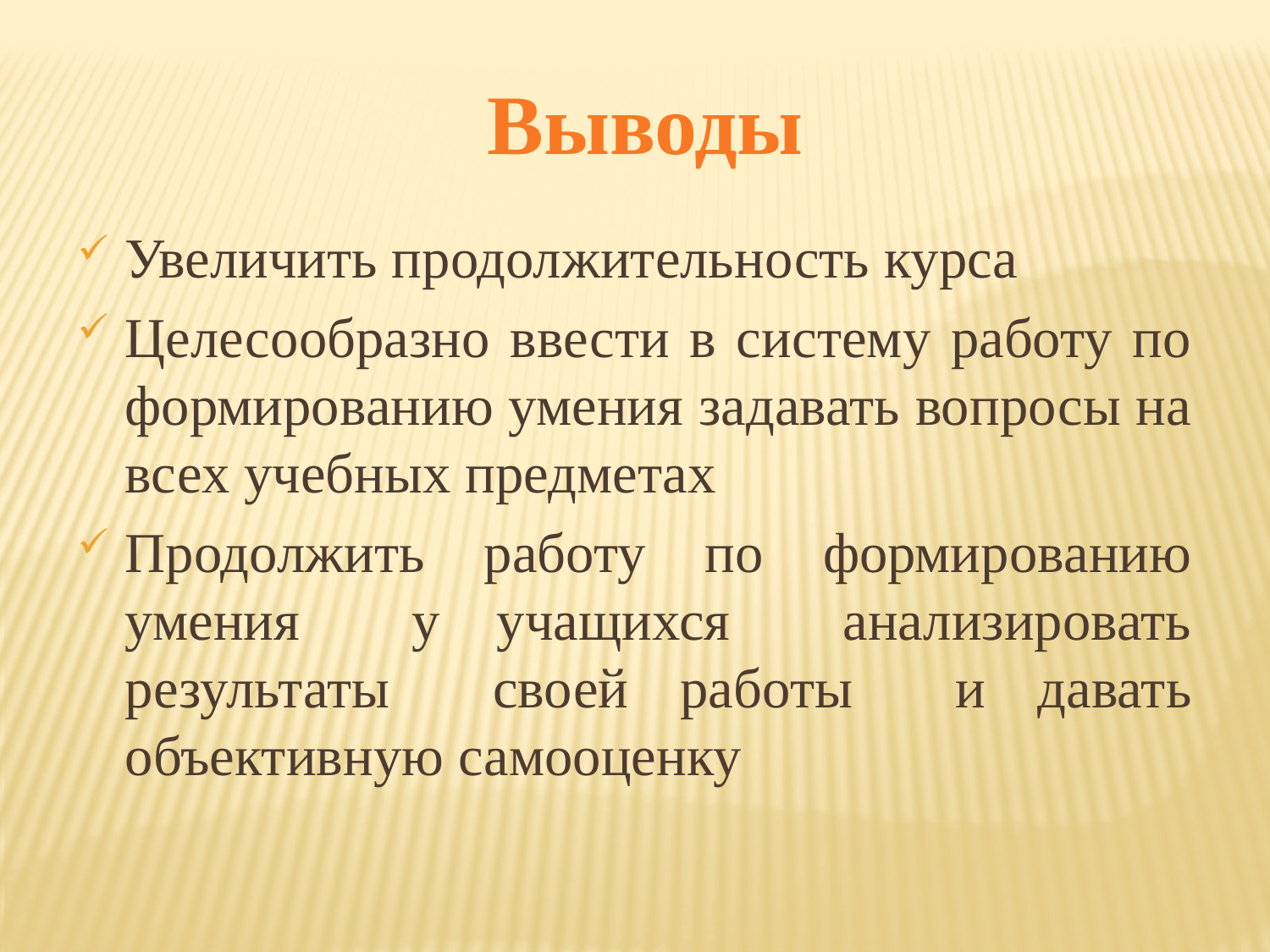

Выводы
Увеличить продолжительность курса
Целесообразно ввести в систему работу по формированию умения задавать вопросы на всех учебных предметах
Продолжить работу по формированию умения  у учащихся  анализировать результаты  своей работы  и давать объективную самооценку